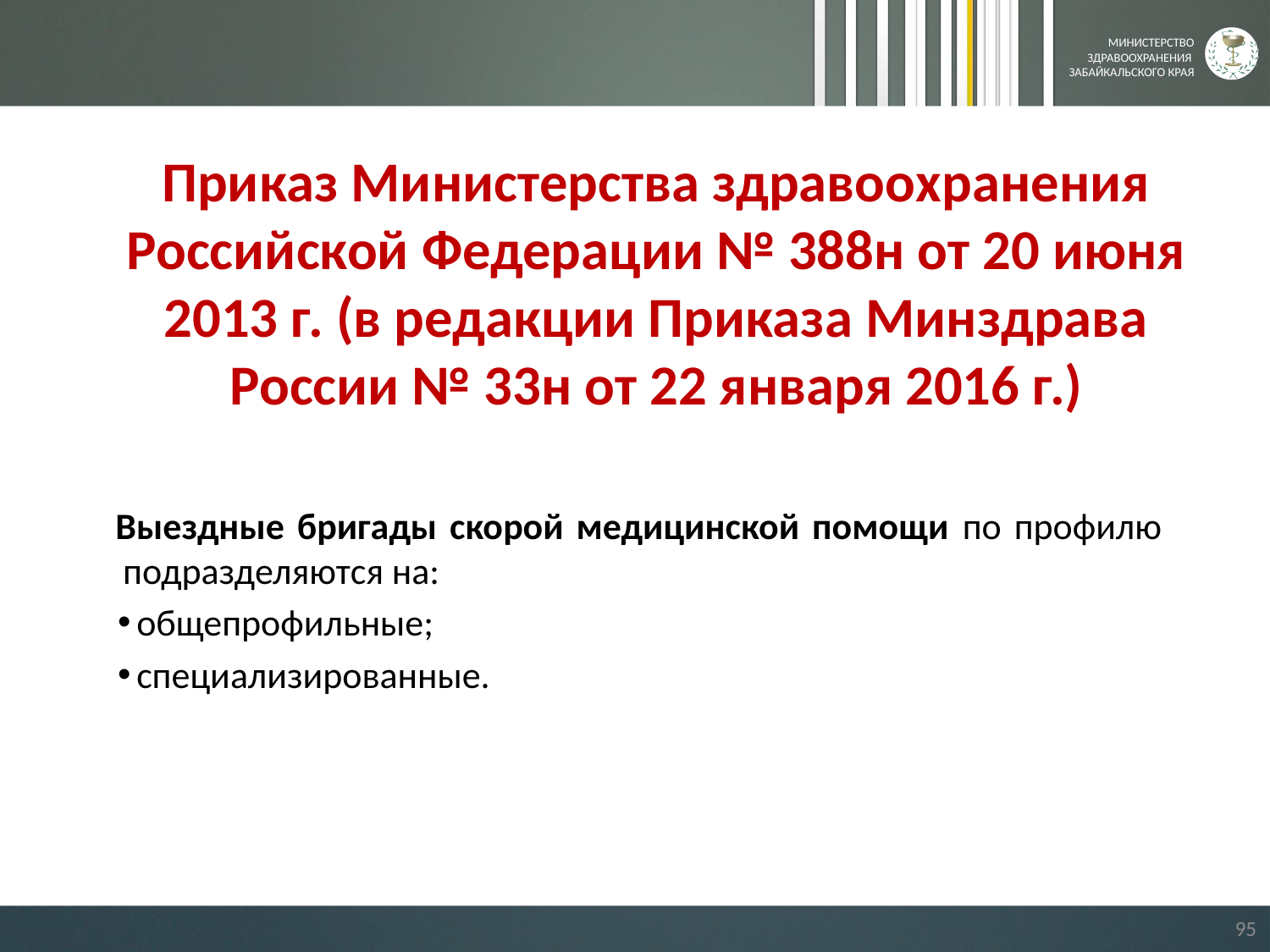

Приказ Министерства здравоохранения Российской Федерации № 388н от 20 июня 2013 г. (в редакции Приказа Минздрава России № 33н от 22 января 2016 г.)
   Выездные бригады скорой медицинской помощи по профилю подразделяются на:
общепрофильные;
специализированные.

95